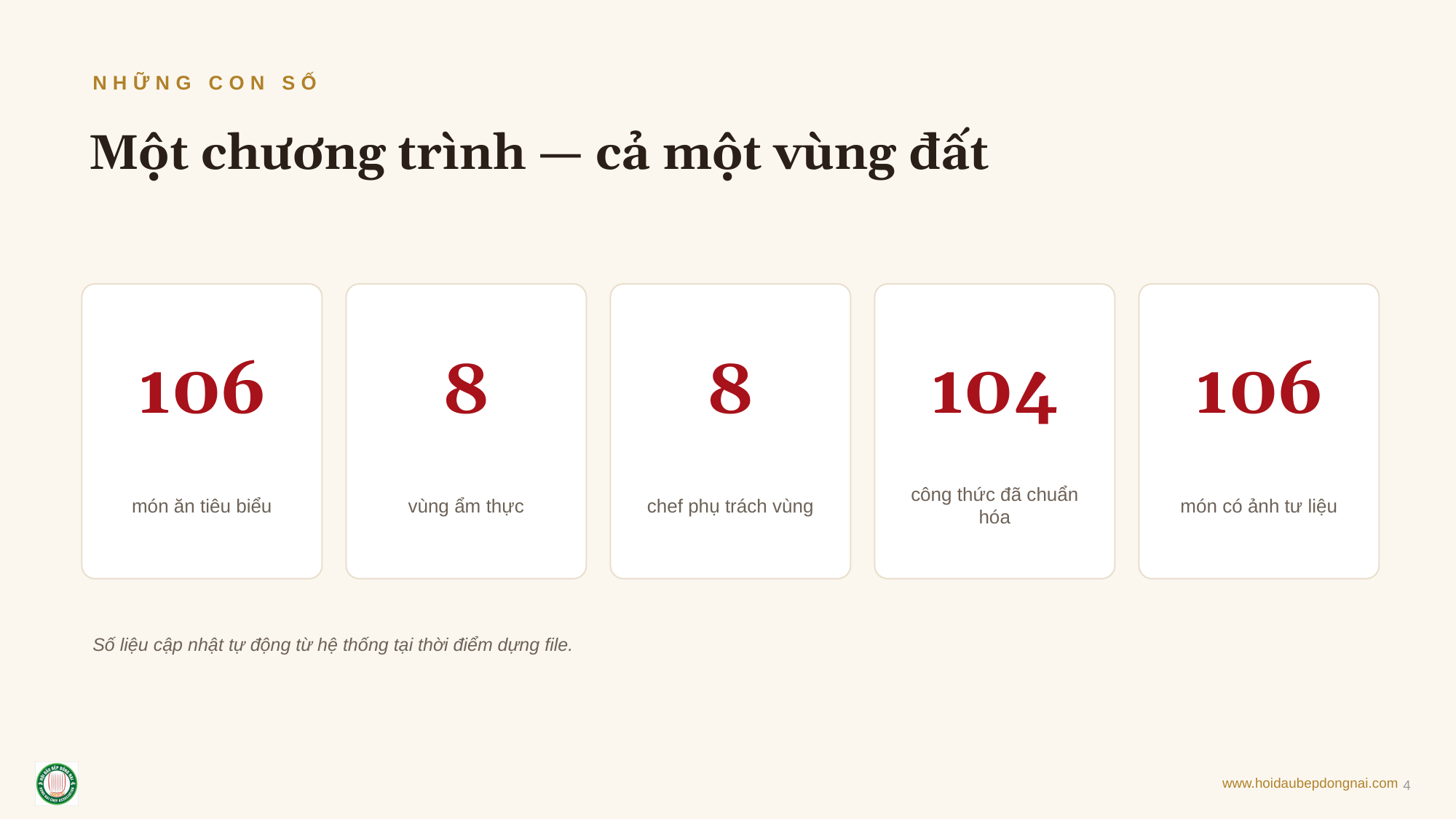

NHỮNG CON SỐ
Một chương trình — cả một vùng đất

106
8
8
104
106
món ăn tiêu biểu
vùng ẩm thực
chef phụ trách vùng
công thức đã chuẩn hóa
món có ảnh tư liệu
Số liệu cập nhật tự động từ hệ thống tại thời điểm dựng file.
4